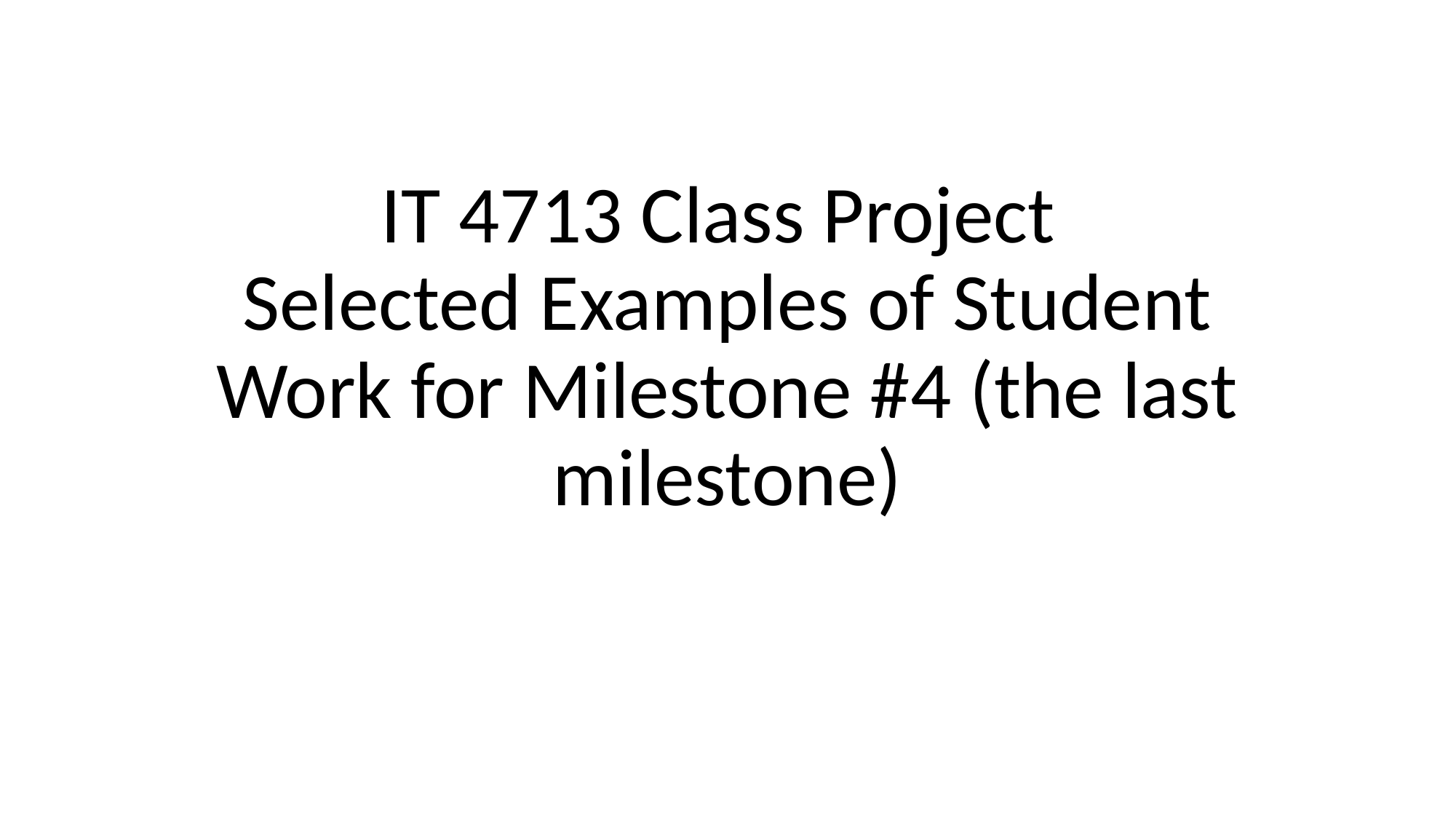

# IT 4713 Class Project Selected Examples of Student Work for Milestone #4 (the last milestone)